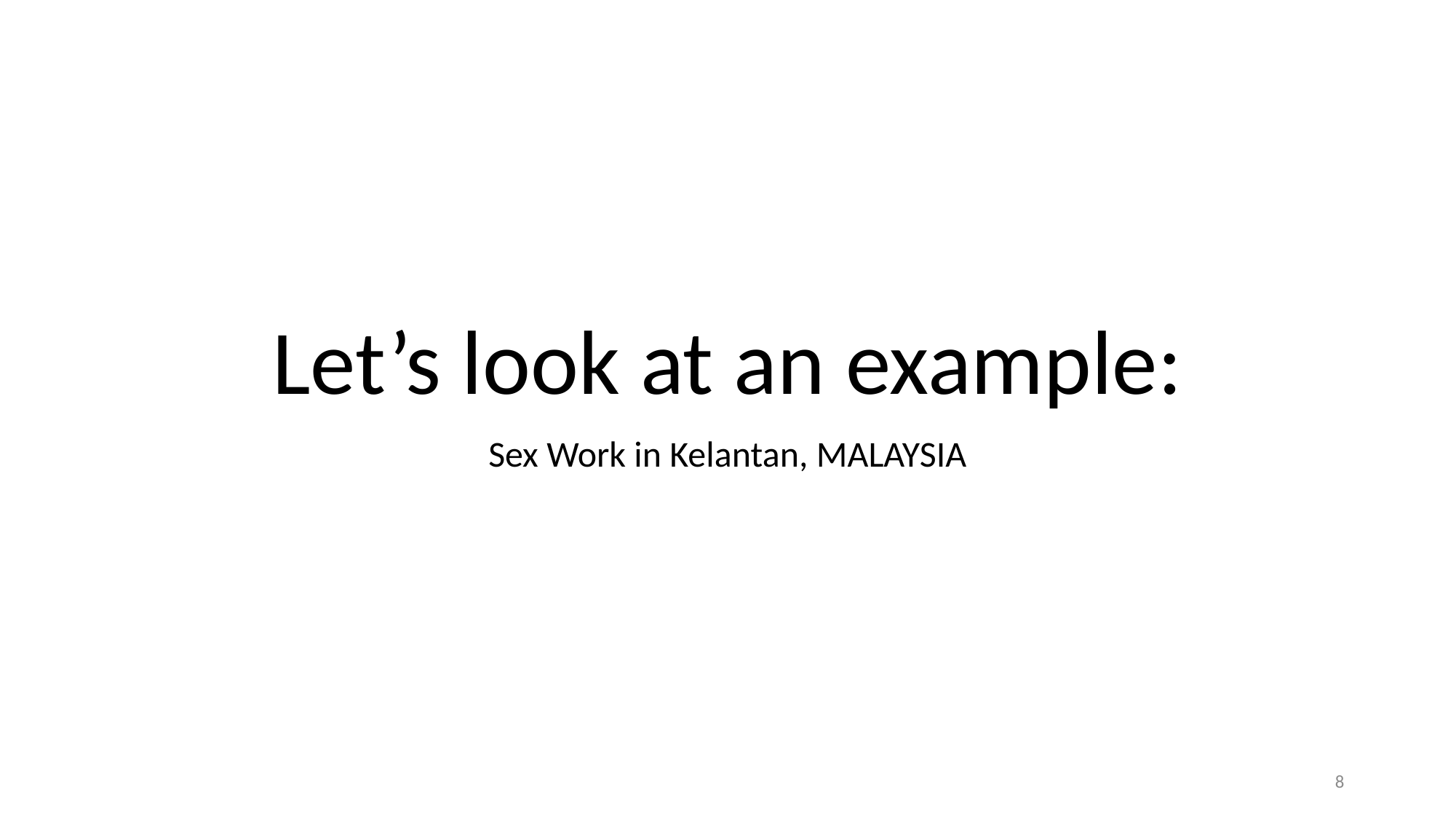

# Let’s look at an example:
Sex Work in Kelantan, MALAYSIA
8